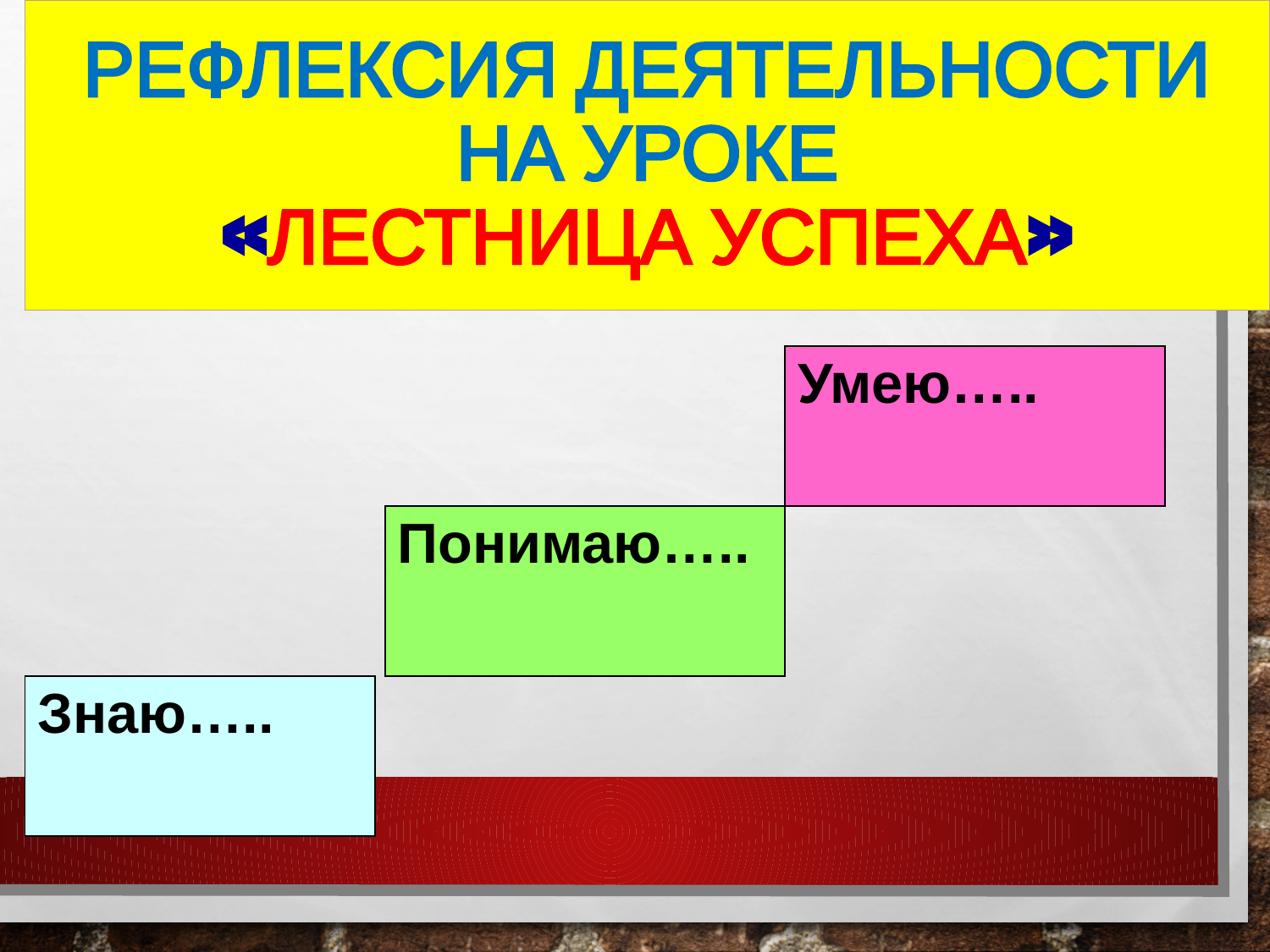

Рефлексия деятельности на уроке
«Лестница успеха»
| Умею….. |
| --- |
| Понимаю….. |
| --- |
| Знаю….. |
| --- |